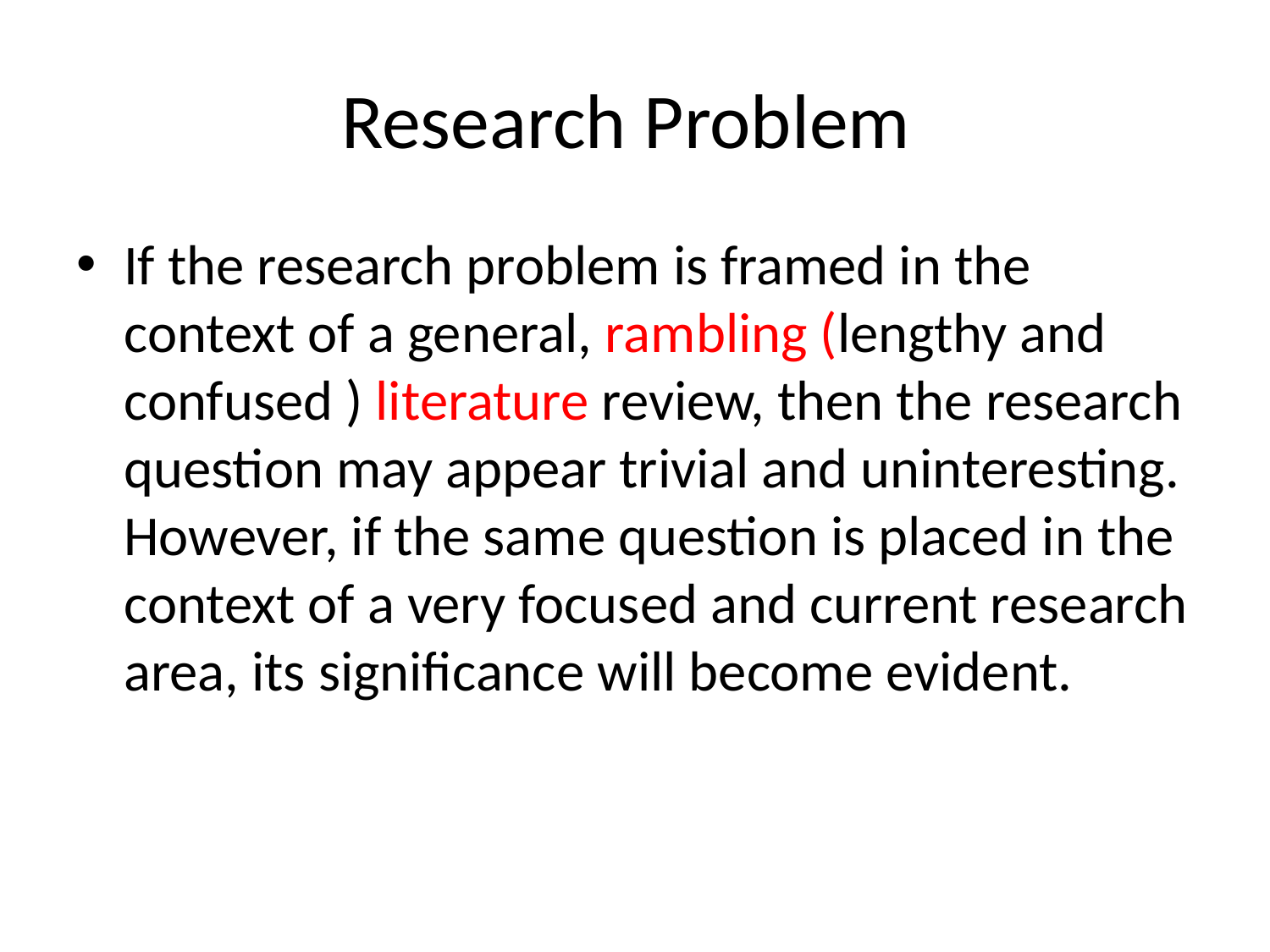

# Research Problem
If the research problem is framed in the context of a general, rambling (lengthy and confused ) literature review, then the research question may appear trivial and uninteresting. However, if the same question is placed in the context of a very focused and current research area, its significance will become evident.